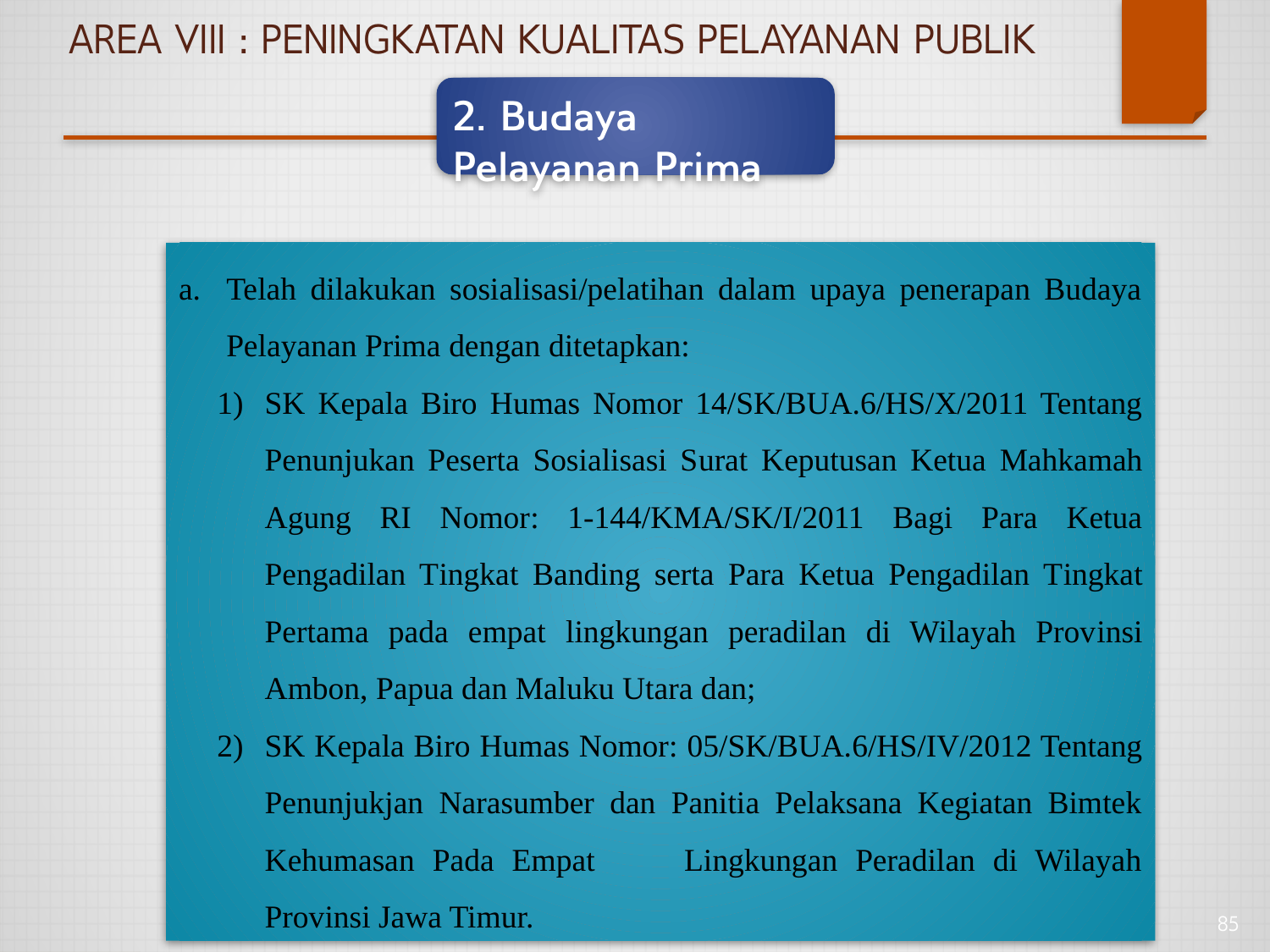

# AREA VIII : PENINGKATAN KUALITAS PELAYANAN PUBLIK
2. Budaya Pelayanan Prima
Telah dilakukan sosialisasi/pelatihan dalam upaya penerapan Budaya Pelayanan Prima dengan ditetapkan:
SK Kepala Biro Humas Nomor 14/SK/BUA.6/HS/X/2011 Tentang Penunjukan Peserta Sosialisasi Surat Keputusan Ketua Mahkamah Agung RI Nomor: 1-144/KMA/SK/I/2011 Bagi Para Ketua Pengadilan Tingkat Banding serta Para Ketua Pengadilan Tingkat Pertama pada empat lingkungan peradilan di Wilayah Provinsi Ambon, Papua dan Maluku Utara dan;
SK Kepala Biro Humas Nomor: 05/SK/BUA.6/HS/IV/2012 Tentang Penunjukjan Narasumber dan Panitia Pelaksana Kegiatan Bimtek Kehumasan Pada Empat     Lingkungan Peradilan di Wilayah Provinsi Jawa Timur.
85